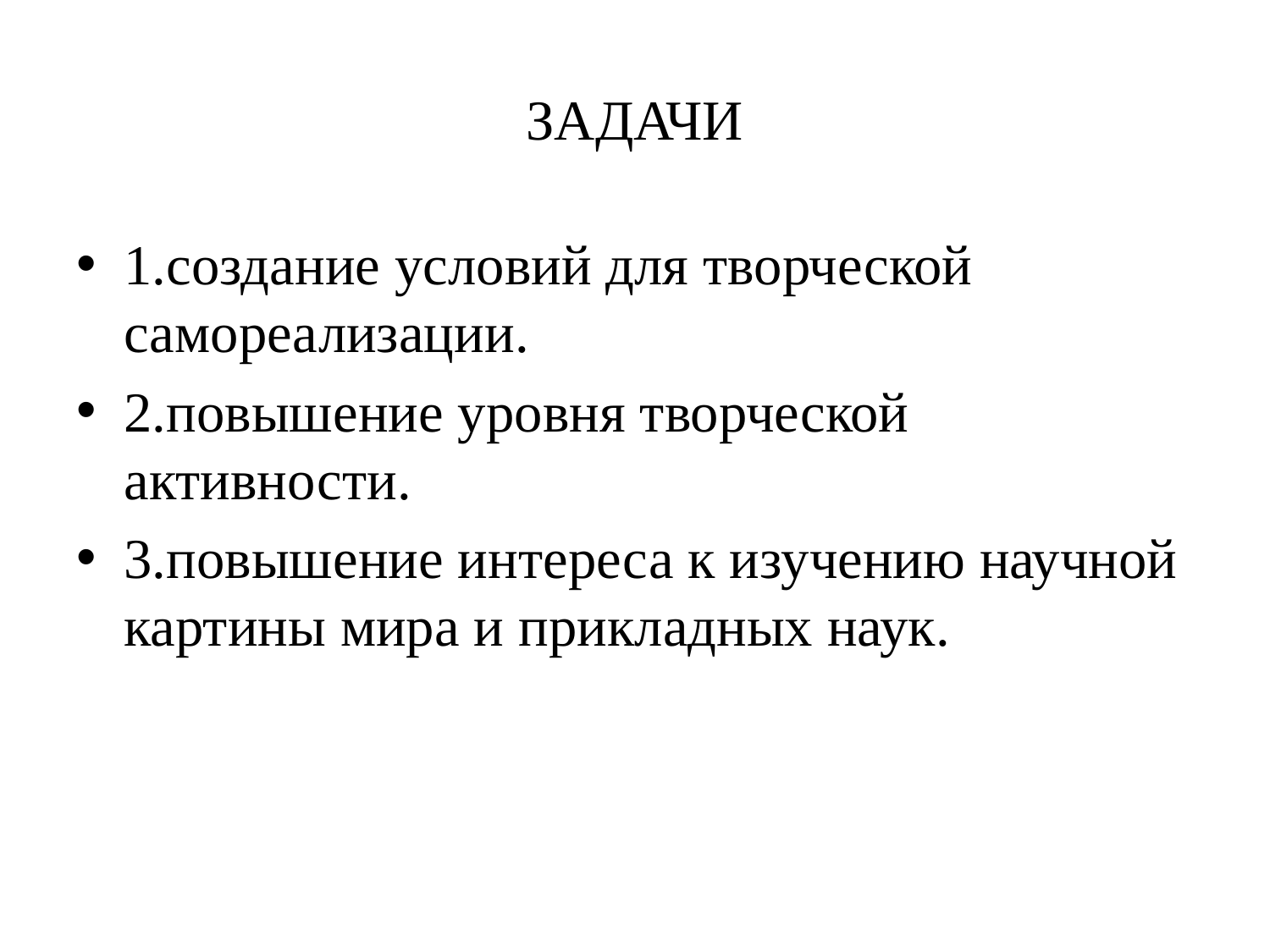

# ЗАДАЧИ
1.создание условий для творческой самореализации.
2.повышение уровня творческой активности.
3.повышение интереса к изучению научной картины мира и прикладных наук.